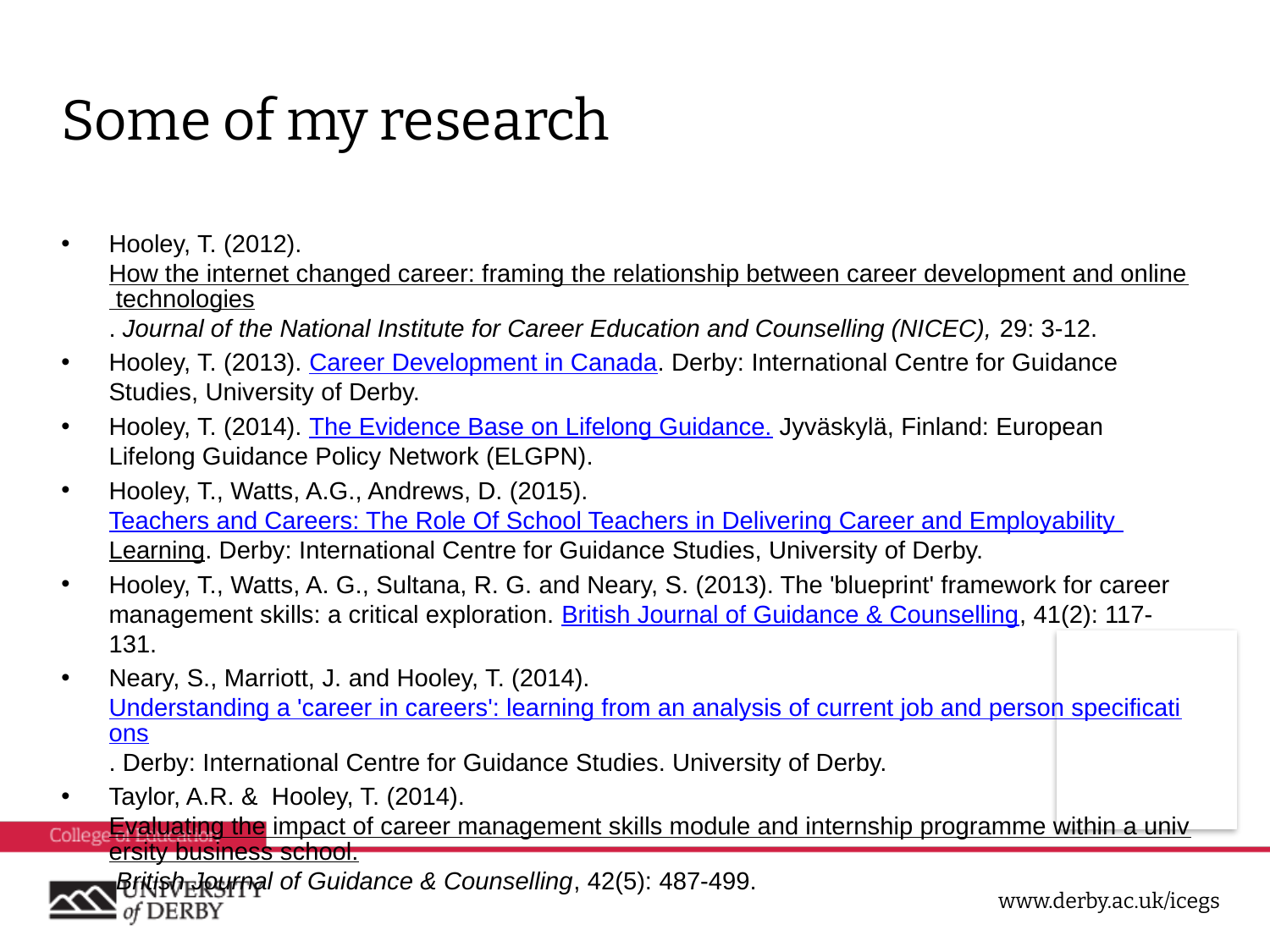

# Some of my research
Hooley, T. (2012). How the internet changed career: framing the relationship between career development and online technologies. Journal of the National Institute for Career Education and Counselling (NICEC), 29: 3-12.
Hooley, T. (2013). Career Development in Canada. Derby: International Centre for Guidance Studies, University of Derby.
Hooley, T. (2014). The Evidence Base on Lifelong Guidance. Jyväskylä, Finland: European Lifelong Guidance Policy Network (ELGPN).
Hooley, T., Watts, A.G., Andrews, D. (2015). Teachers and Careers: The Role Of School Teachers in Delivering Career and Employability Learning. Derby: International Centre for Guidance Studies, University of Derby.
Hooley, T., Watts, A. G., Sultana, R. G. and Neary, S. (2013). The 'blueprint' framework for career management skills: a critical exploration. British Journal of Guidance & Counselling, 41(2): 117-131.
Neary, S., Marriott, J. and Hooley, T. (2014). Understanding a 'career in careers': learning from an analysis of current job and person specifications. Derby: International Centre for Guidance Studies. University of Derby.
Taylor, A.R. &  Hooley, T. (2014). Evaluating the impact of career management skills module and internship programme within a university business school. British Journal of Guidance & Counselling, 42(5): 487-499.